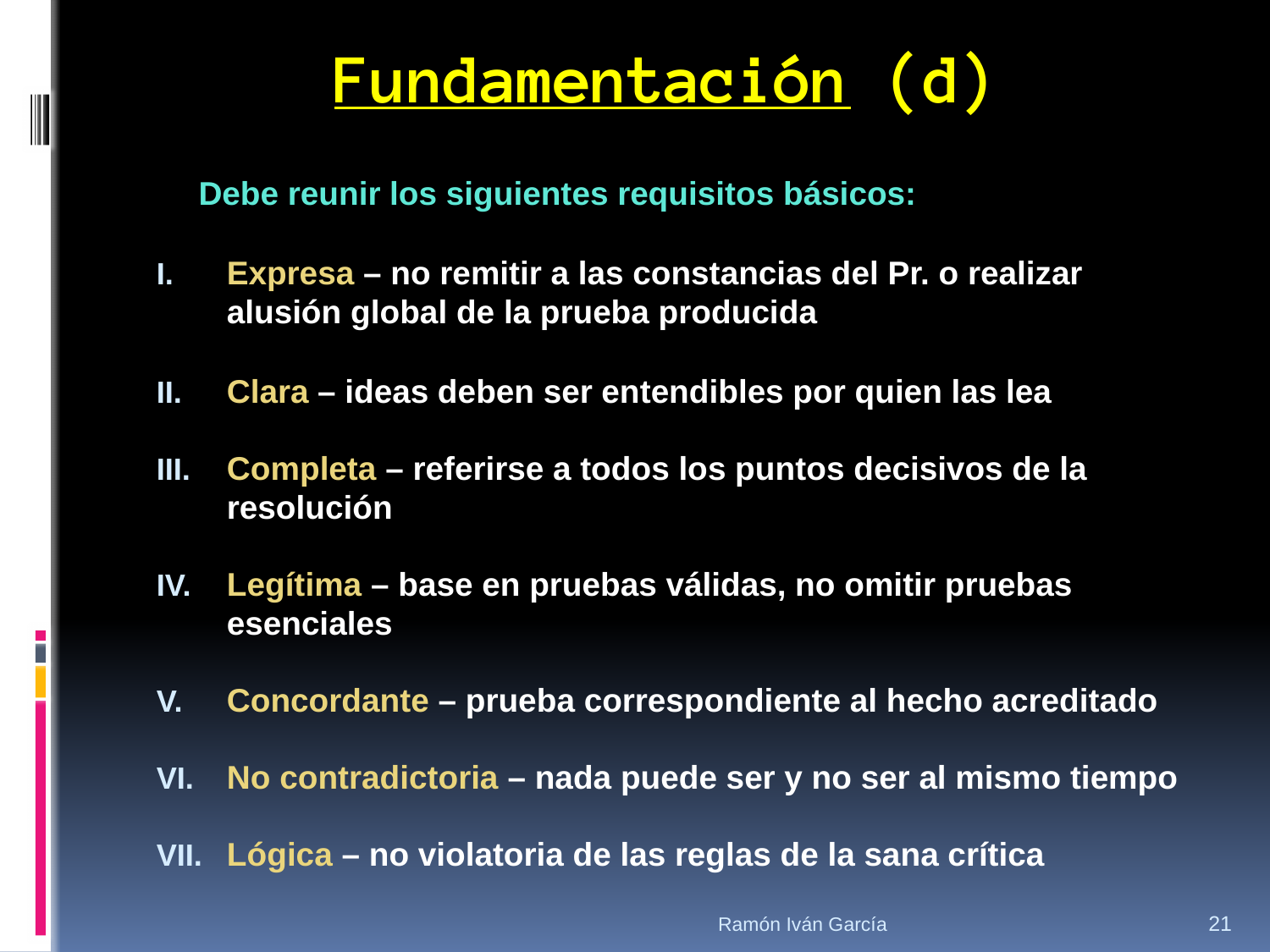

# Fundamentación (d)
	Debe reunir los siguientes requisitos básicos:

Expresa – no remitir a las constancias del Pr. o realizar alusión global de la prueba producida

Clara – ideas deben ser entendibles por quien las lea

Completa – referirse a todos los puntos decisivos de la resolución

Legítima – base en pruebas válidas, no omitir pruebas esenciales

Concordante – prueba correspondiente al hecho acreditado

No contradictoria – nada puede ser y no ser al mismo tiempo

Lógica – no violatoria de las reglas de la sana crítica
Ramón Iván García
21